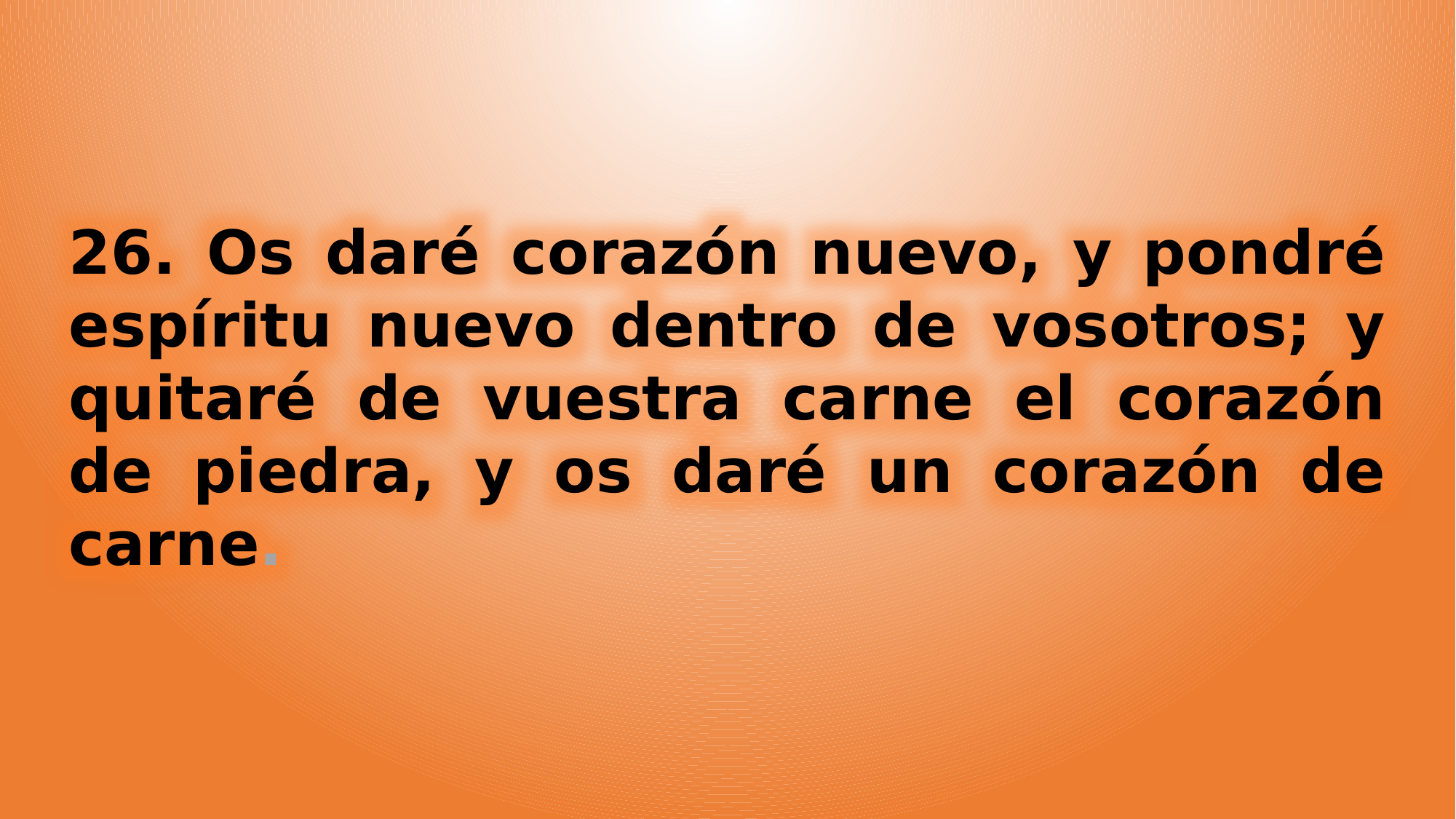

26. Os daré corazón nuevo, y pondré espíritu nuevo dentro de vosotros; y quitaré de vuestra carne el corazón de piedra, y os daré un corazón de carne.